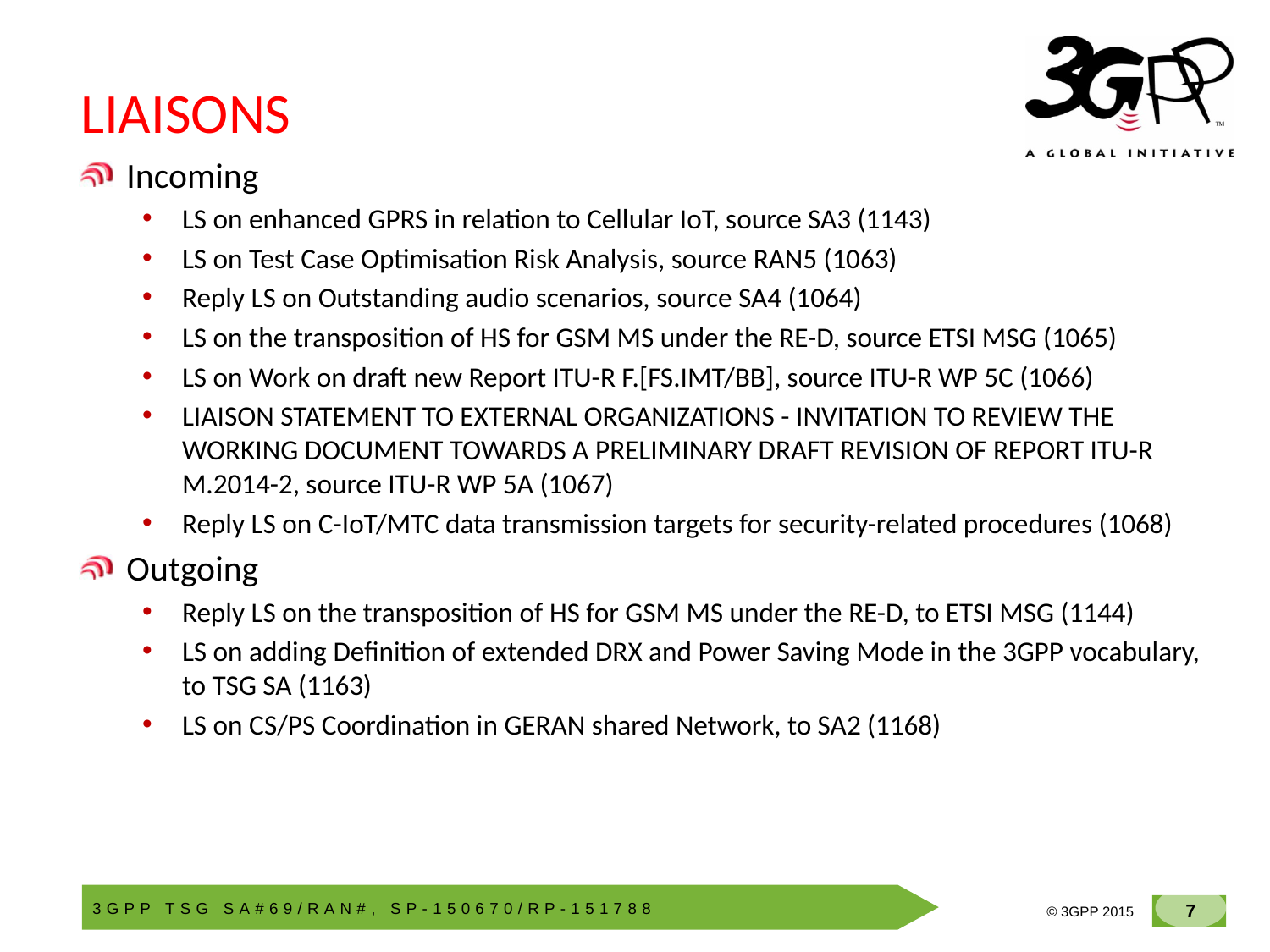

# LIAISONS
Incoming
LS on enhanced GPRS in relation to Cellular IoT, source SA3 (1143)
LS on Test Case Optimisation Risk Analysis, source RAN5 (1063)
Reply LS on Outstanding audio scenarios, source SA4 (1064)
LS on the transposition of HS for GSM MS under the RE-D, source ETSI MSG (1065)
LS on Work on draft new Report ITU-R F.[FS.IMT/BB], source ITU-R WP 5C (1066)
LIAISON STATEMENT TO EXTERNAL ORGANIZATIONS - INVITATION TO REVIEW THE WORKING DOCUMENT TOWARDS A PRELIMINARY DRAFT REVISION OF REPORT ITU-R M.2014-2, source ITU-R WP 5A (1067)
Reply LS on C-IoT/MTC data transmission targets for security-related procedures (1068)
Outgoing
Reply LS on the transposition of HS for GSM MS under the RE-D, to ETSI MSG (1144)
LS on adding Definition of extended DRX and Power Saving Mode in the 3GPP vocabulary, to TSG SA (1163)
LS on CS/PS Coordination in GERAN shared Network, to SA2 (1168)